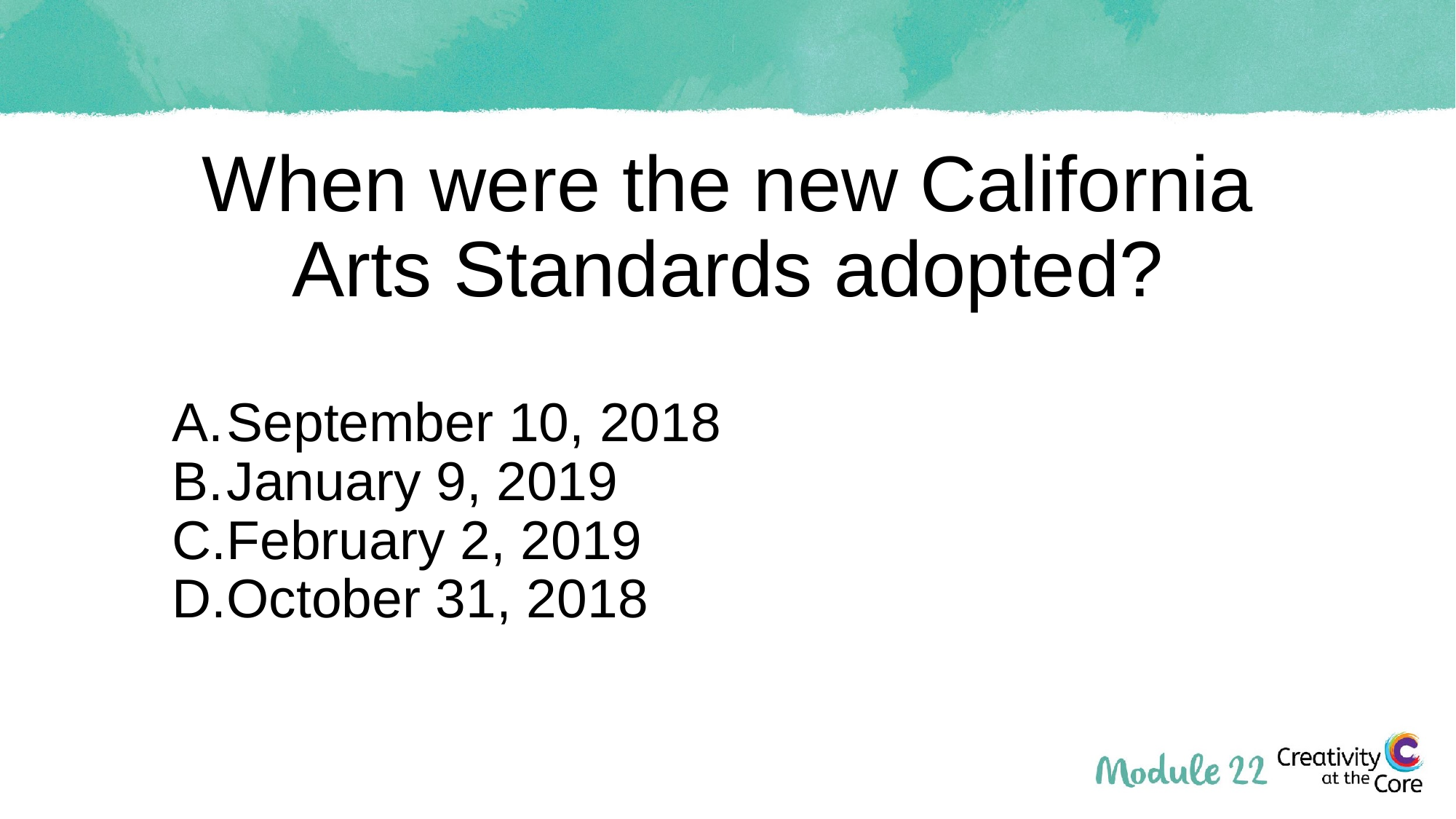

# When were the new California Arts Standards adopted?

September 10, 2018
January 9, 2019
February 2, 2019
October 31, 2018